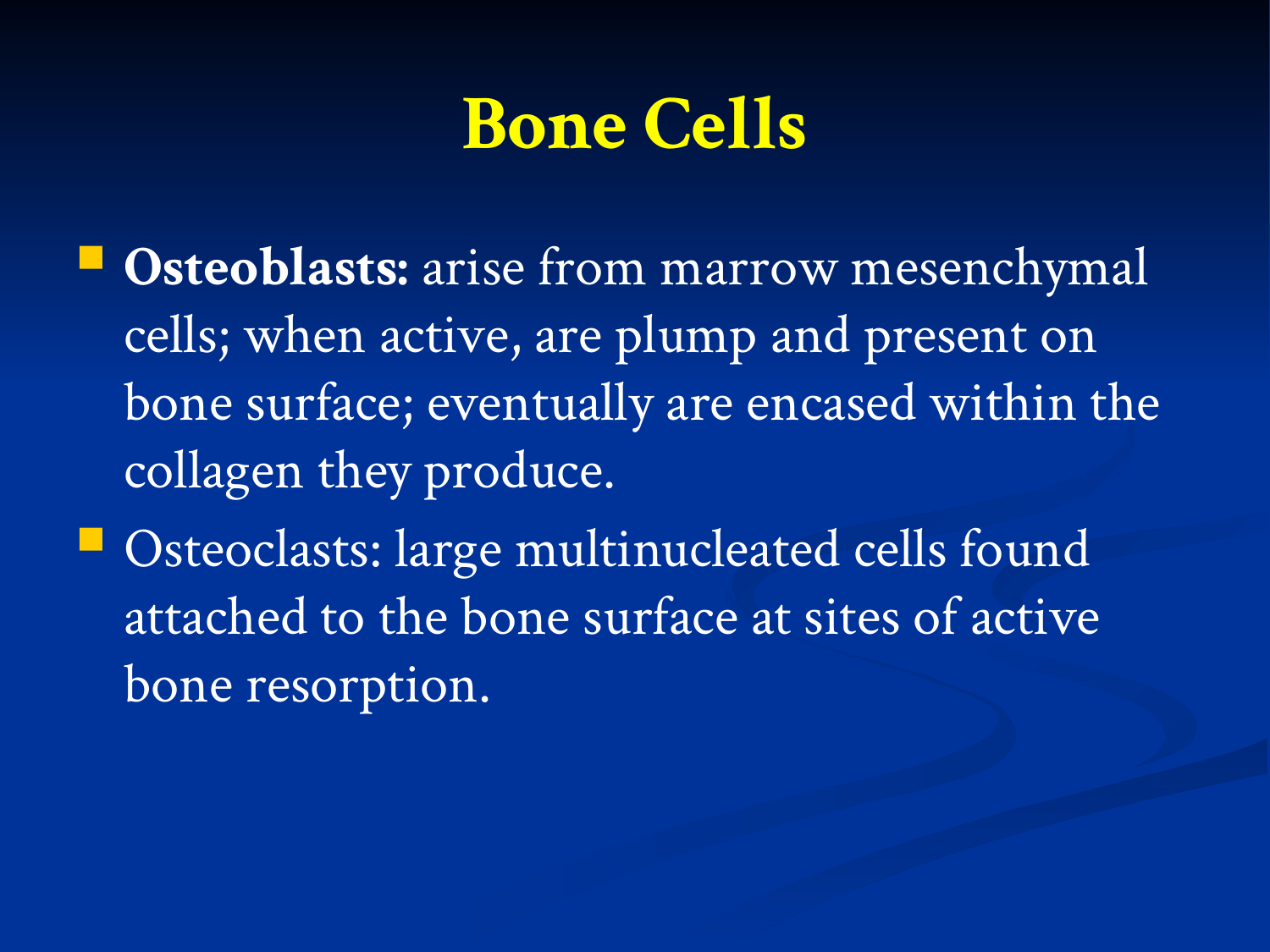

# Bone Cells
Osteoblasts: arise from marrow mesenchymal cells; when active, are plump and present on bone surface; eventually are encased within the collagen they produce.
Osteoclasts: large multinucleated cells found attached to the bone surface at sites of active bone resorption.